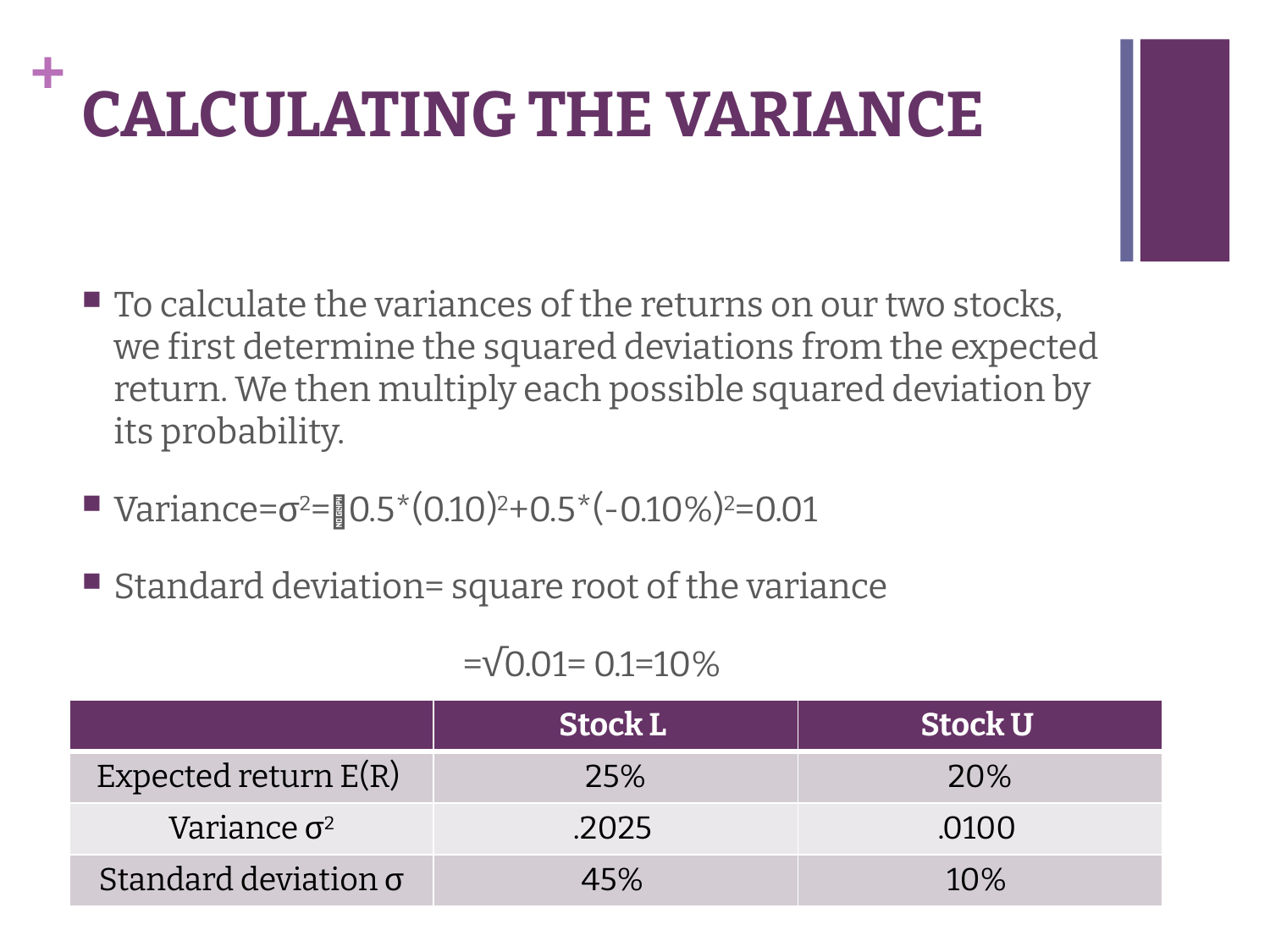

# CALCULATING THE VARIANCE
To calculate the variances of the returns on our two stocks, we first determine the squared deviations from the expected return. We then multiply each possible squared deviation by its probability.
Variance=σ2=􏰄0.5*(0.10)2+0.5*(-0.10%)2=0.01
Standard deviation= square root of the variance
			=√0.01= 0.1=10%

|  | Stock L | Stock U |
| --- | --- | --- |
| Expected return E(R) | 25% | 20% |
| Variance σ2 | .2025 | .0100 |
| Standard deviation σ | 45% | 10% |